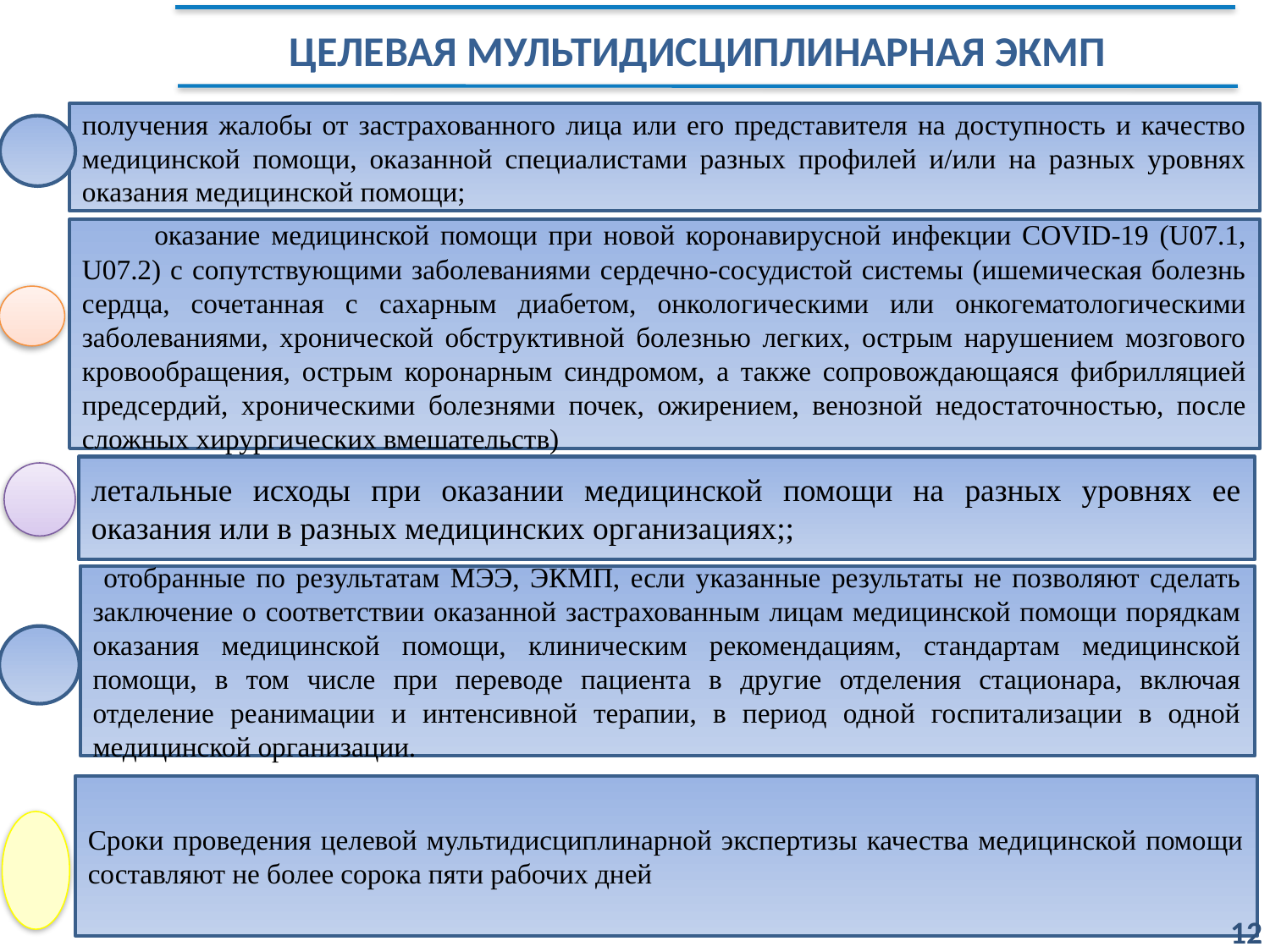

Целевая мультидисциплинарная ЭКМП
получения жалобы от застрахованного лица или его представителя на доступность и качество медицинской помощи, оказанной специалистами разных профилей и/или на разных уровнях оказания медицинской помощи;

      оказание медицинской помощи при новой коронавирусной инфекции COVID-19 (U07.1, U07.2) с сопутствующими заболеваниями сердечно-сосудистой системы (ишемическая болезнь сердца, сочетанная с сахарным диабетом, онкологическими или онкогематологическими заболеваниями, хронической обструктивной болезнью легких, острым нарушением мозгового кровообращения, острым коронарным синдромом, а также сопровождающаяся фибрилляцией предсердий, хроническими болезнями почек, ожирением, венозной недостаточностью, после сложных хирургических вмешательств)

летальные исходы при оказании медицинской помощи на разных уровнях ее оказания или в разных медицинских организациях;;

 отобранные по результатам МЭЭ, ЭКМП, если указанные результаты не позволяют сделать заключение о соответствии оказанной застрахованным лицам медицинской помощи порядкам оказания медицинской помощи, клиническим рекомендациям, стандартам медицинской помощи, в том числе при переводе пациента в другие отделения стационара, включая отделение реанимации и интенсивной терапии, в период одной госпитализации в одной медицинской организации.

Сроки проведения целевой мультидисциплинарной экспертизы качества медицинской помощи составляют не более сорока пяти рабочих дней

12